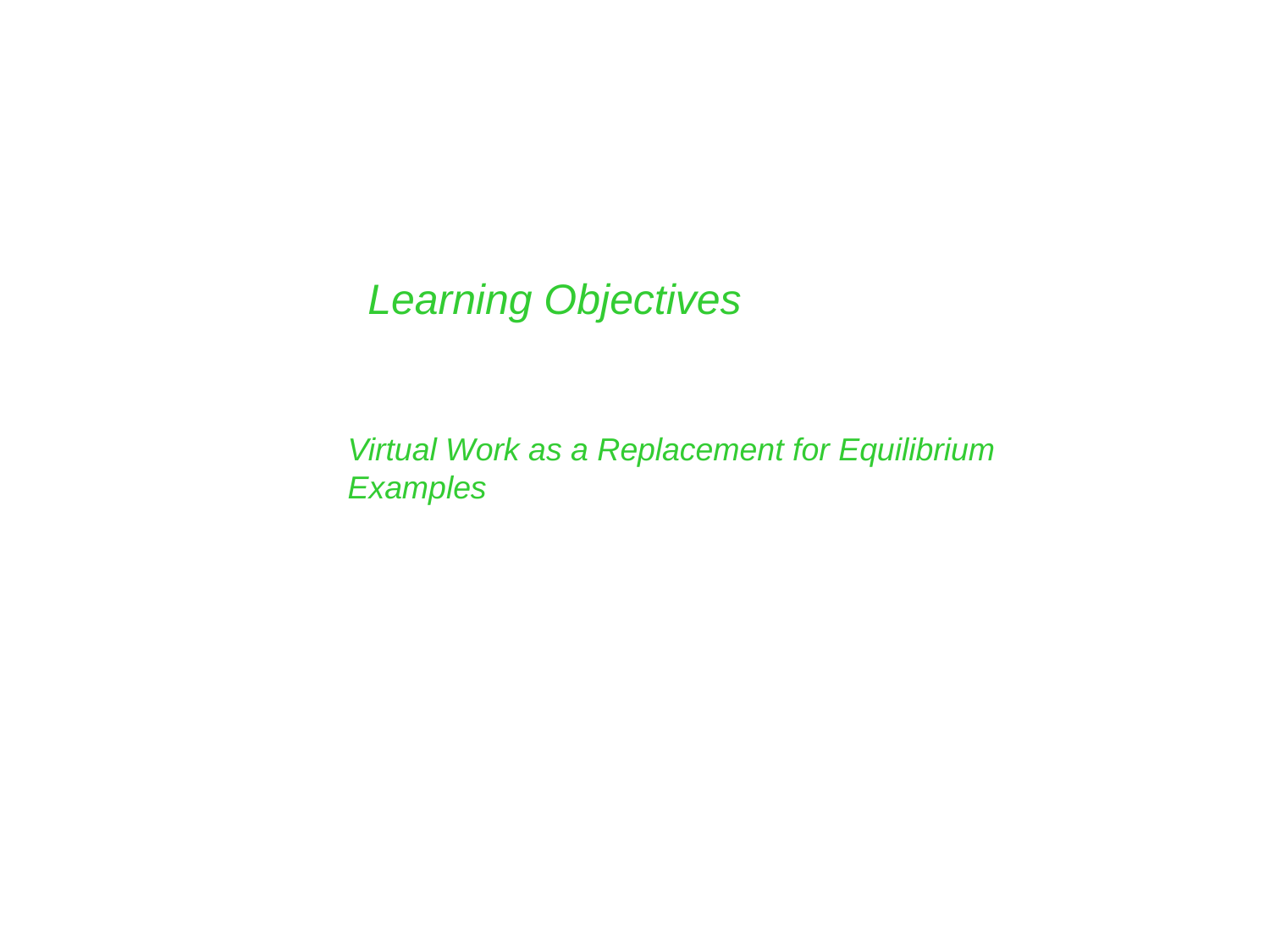

Learning Objectives
Virtual Work as a Replacement for Equilibrium
Examples